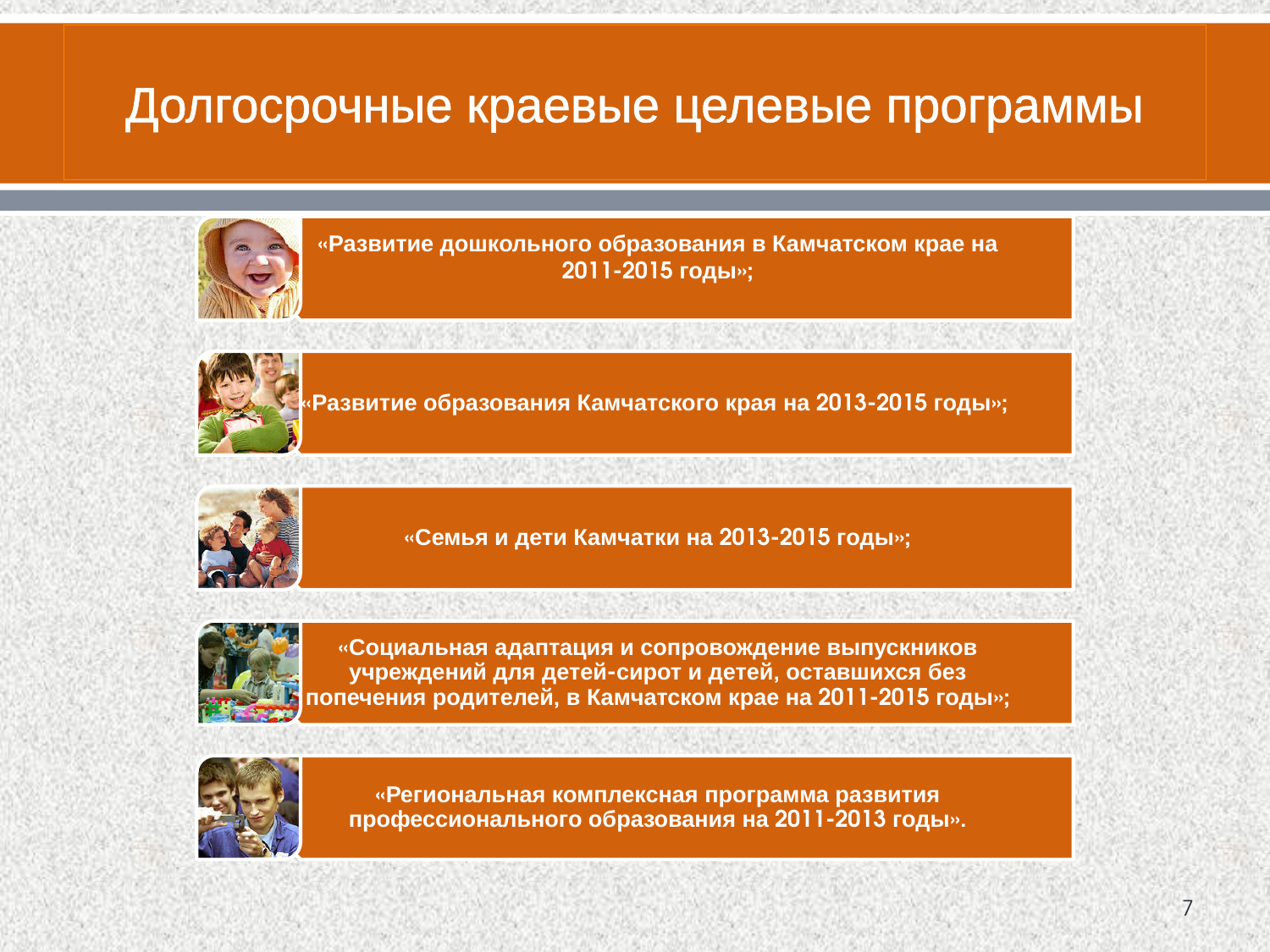

# Долгосрочные краевые целевые программы
«Развитие дошкольного образования в Камчатском крае на 2011-2015 годы»;

«Развитие образования Камчатского края на 2013-2015 годы»;
«Семья и дети Камчатки на 2013-2015 годы»;
«Социальная адаптация и сопровождение выпускников учреждений для детей-сирот и детей, оставшихся без попечения родителей, в Камчатском крае на 2011-2015 годы»;
«Региональная комплексная программа развития профессионального образования на 2011-2013 годы».

7